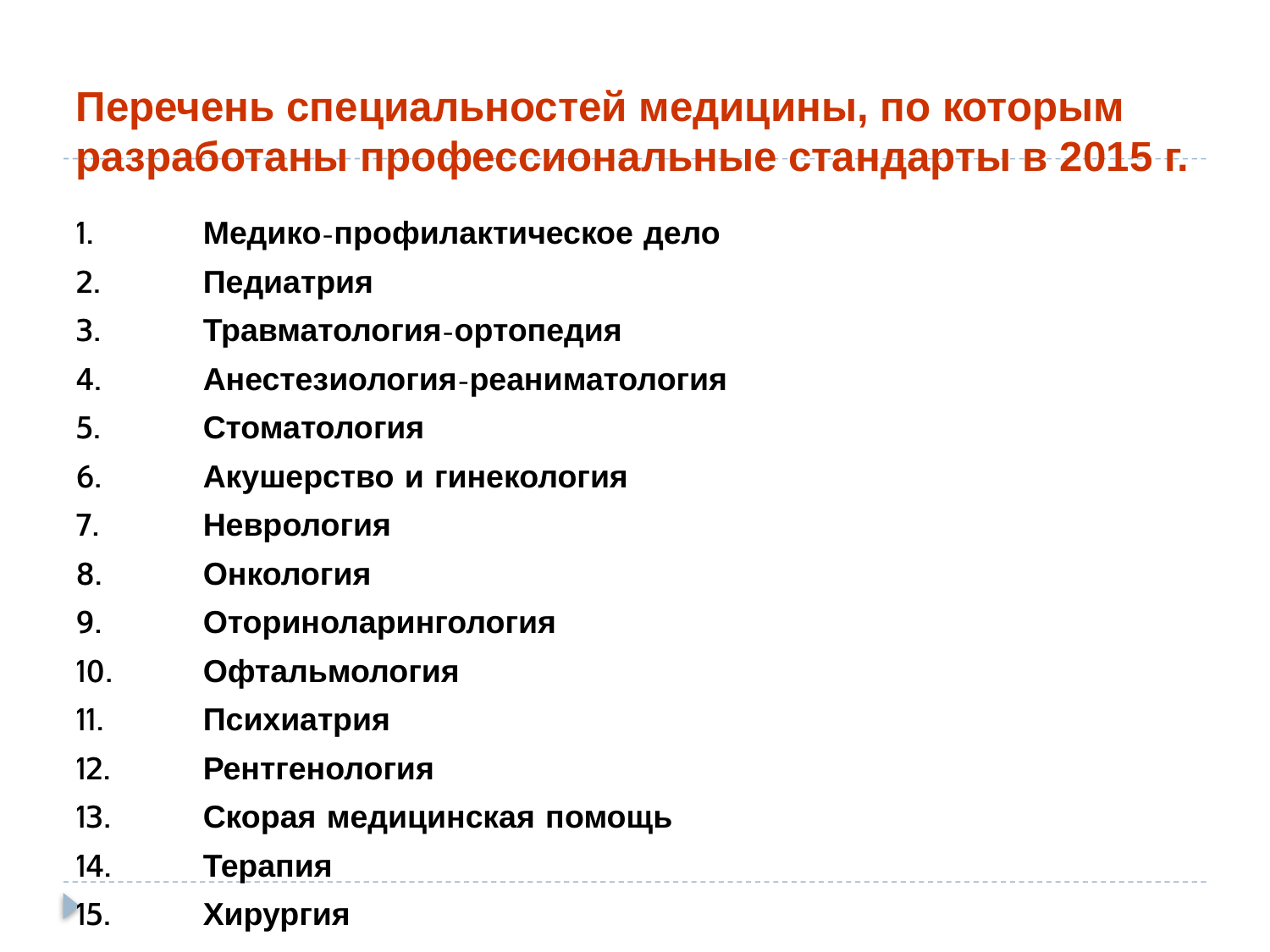

# Перечень специальностей медицины, по которым разработаны профессиональные стандарты в 2015 г.
1.	Медико-профилактическое дело
2.	Педиатрия
3.	Травматология-ортопедия
4.	Анестезиология-реаниматология
5.	Стоматология
6.	Акушерство и гинекология
7.	Неврология
8.	Онкология
9.	Оториноларингология
10.	Офтальмология
11.	Психиатрия
12.	Рентгенология
13.	Скорая медицинская помощь
14.	Терапия
15.	Хирургия